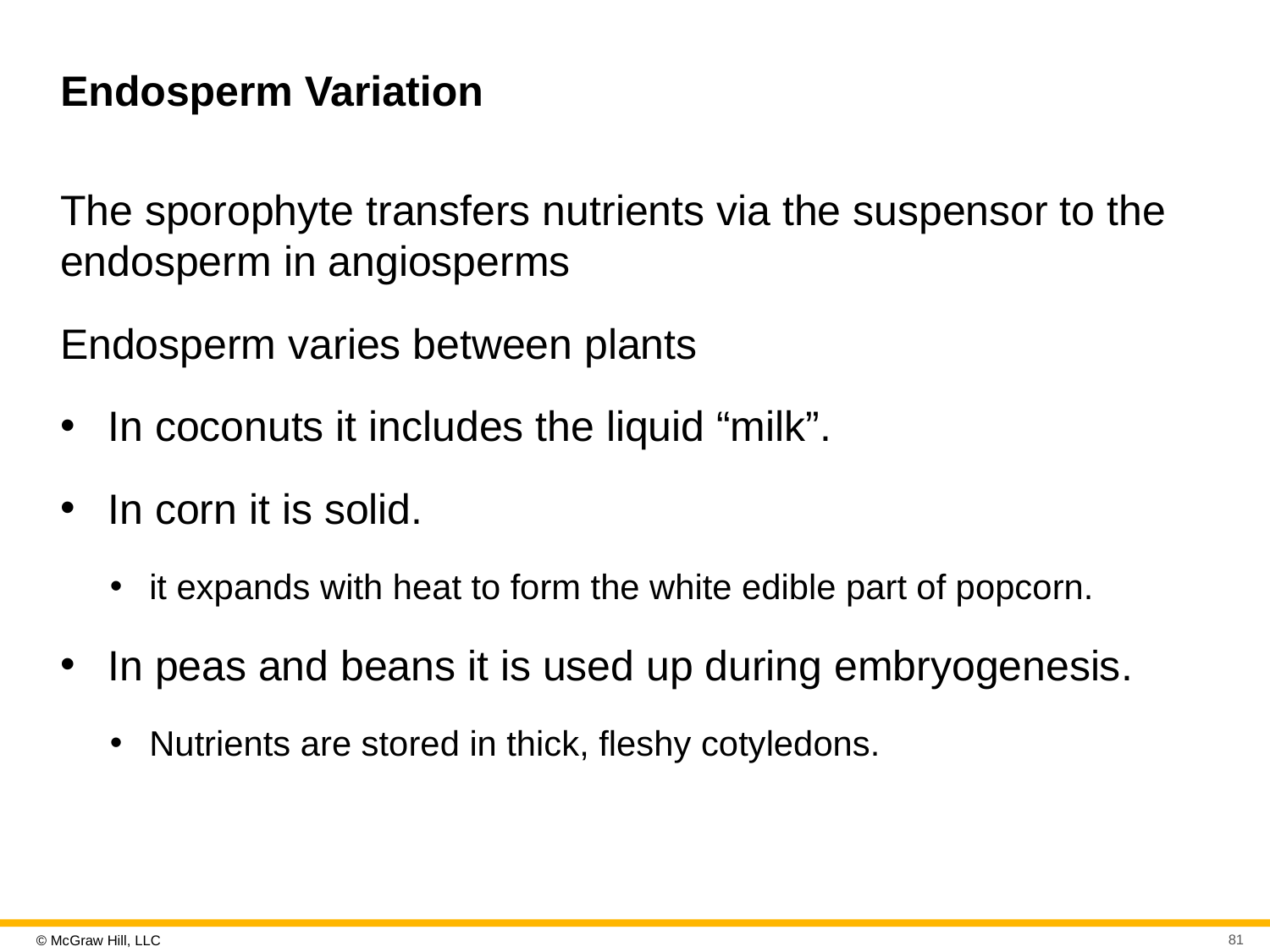

# Endosperm Variation
The sporophyte transfers nutrients via the suspensor to the endosperm in angiosperms
Endosperm varies between plants
In coconuts it includes the liquid “milk”.
In corn it is solid.
it expands with heat to form the white edible part of popcorn.
In peas and beans it is used up during embryogenesis.
Nutrients are stored in thick, fleshy cotyledons.
81